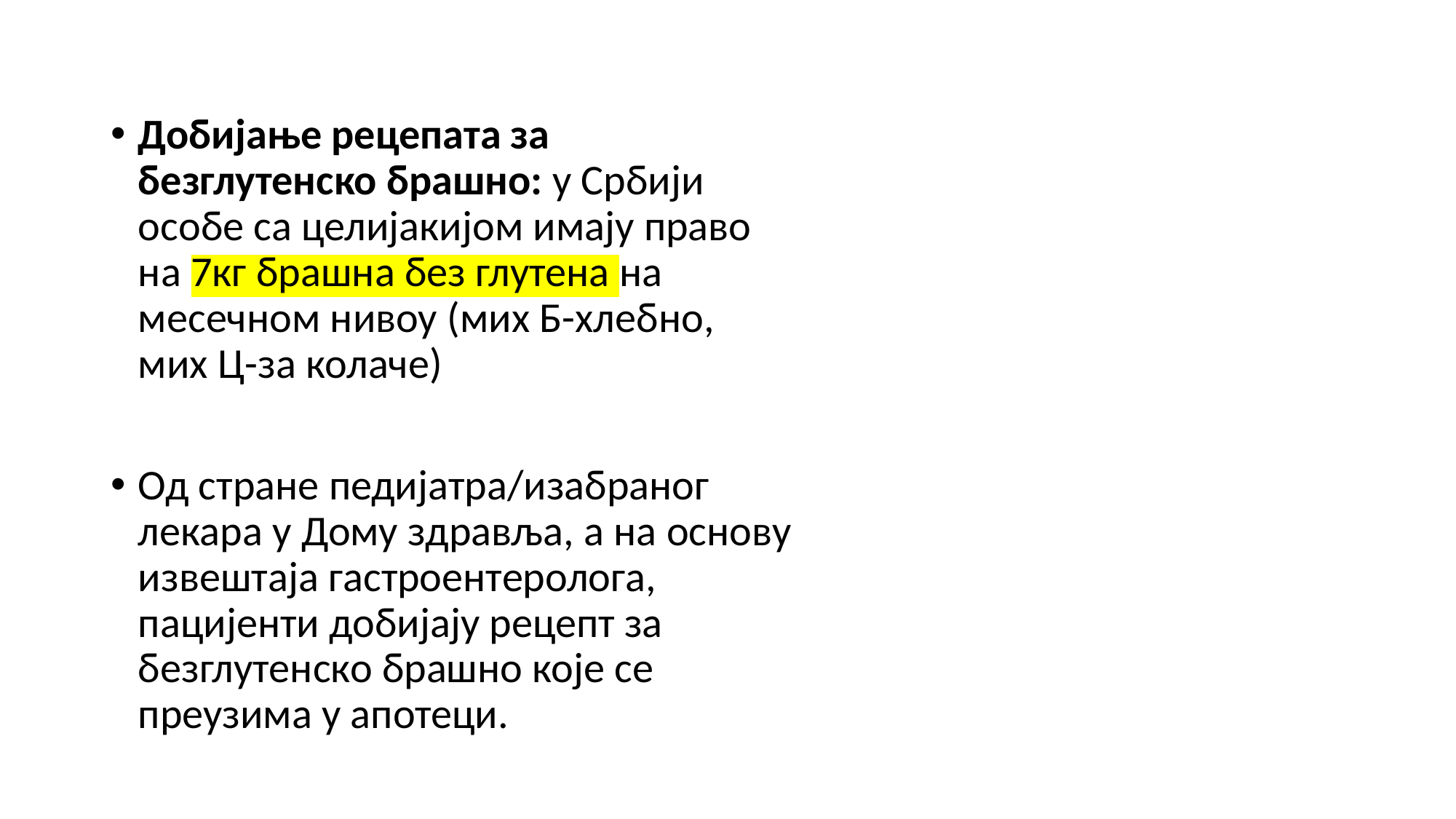

Добијање рецепата за безглутенско брашно: у Србији особе са целијакијом имају право на 7кг брашна без глутена на месечном нивоу (мих Б-хлебно, мих Ц-за колаче)

Од стране педијатра/изабраног лекара у Дому здравља, а на основу извештаја гастроентеролога, пацијенти добијају рецепт за безглутенско брашно које се преузима у апотеци.